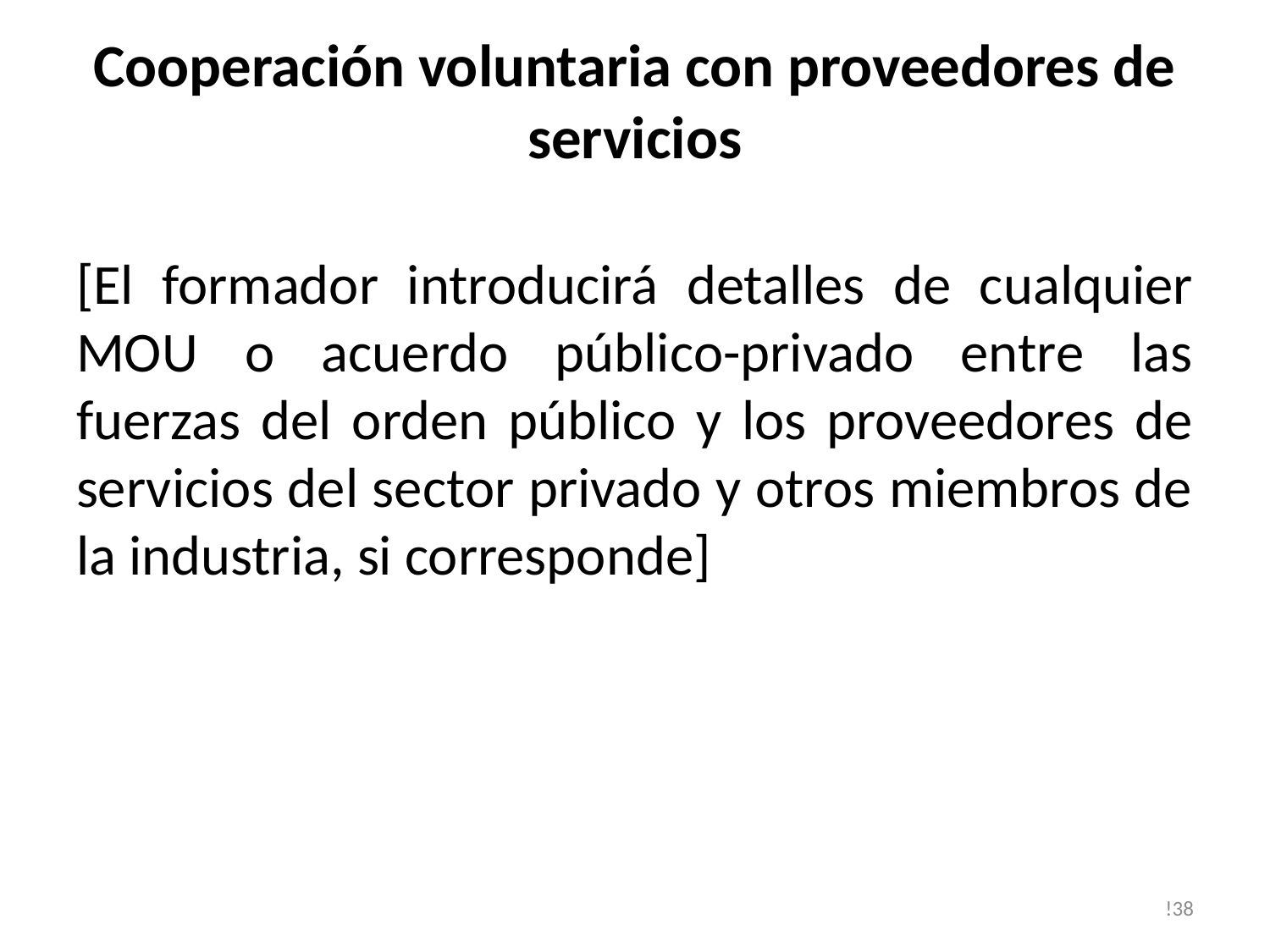

# Cooperación voluntaria con proveedores de servicios
[El formador introducirá detalles de cualquier MOU o acuerdo público-privado entre las fuerzas del orden público y los proveedores de servicios del sector privado y otros miembros de la industria, si corresponde]
!38